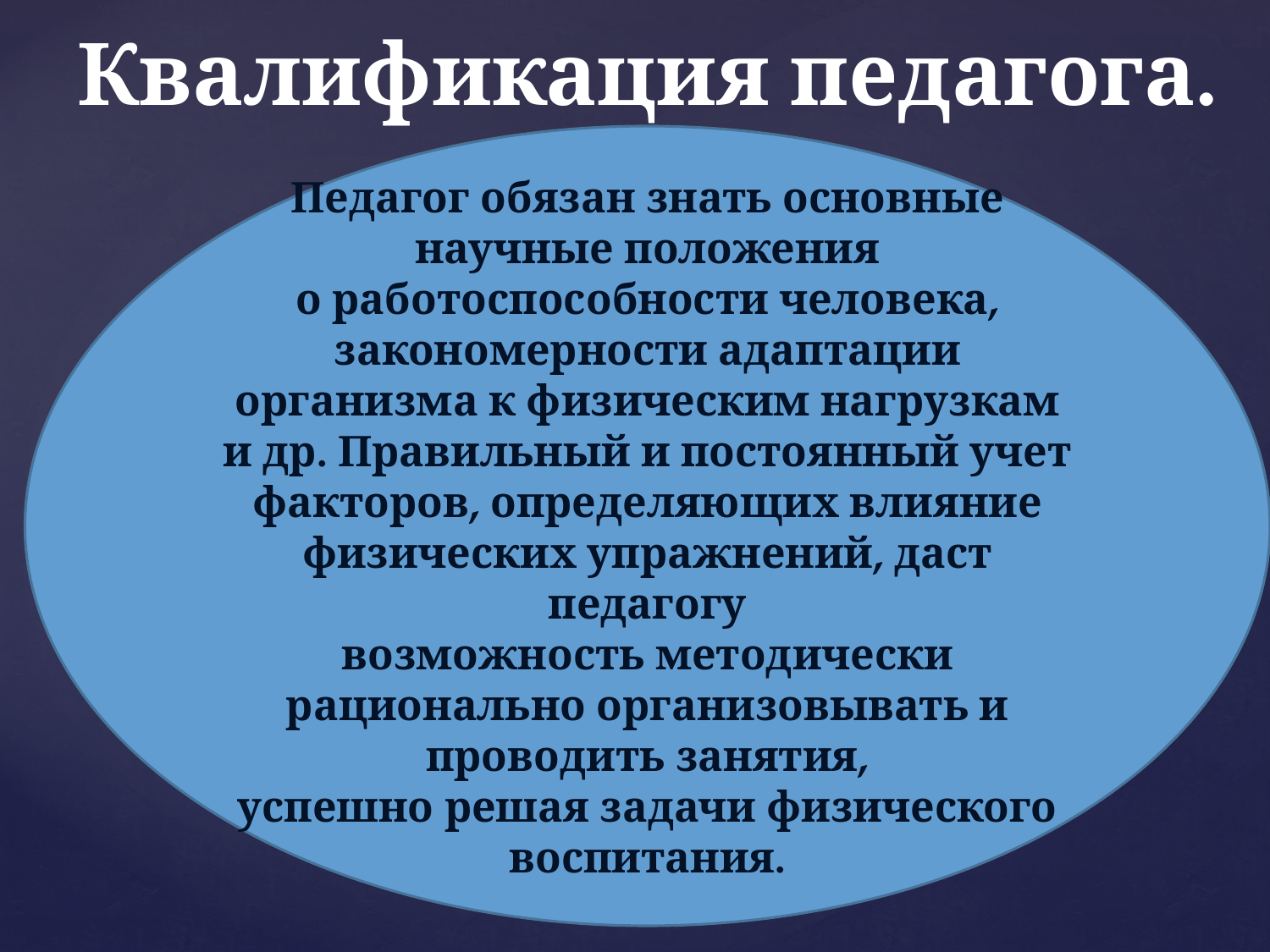

# Квалификация педагога.
Педагог обязан знать основные научные положения
о работоспособности человека, закономерности адаптации
организма к физическим нагрузкам и др. Правильный и постоянный учет
факторов, определяющих влияние физических упражнений, даст педагогу
возможность методически рационально организовывать и проводить занятия,
успешно решая задачи физического воспитания.